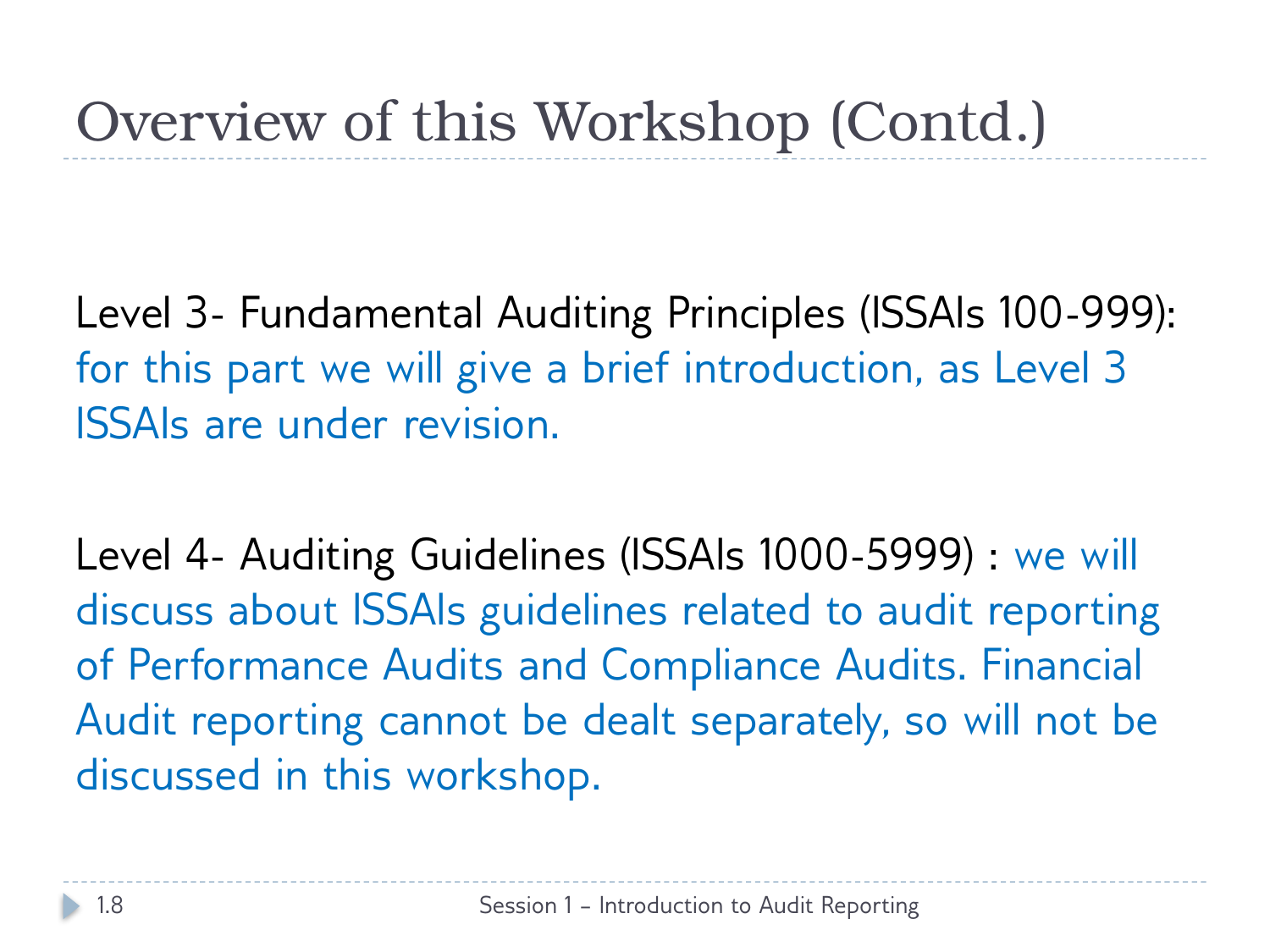

# Overview of this Workshop (Contd.)
Level 3- Fundamental Auditing Principles (ISSAIs 100-999): for this part we will give a brief introduction, as Level 3 ISSAIs are under revision.

Level 4- Auditing Guidelines (ISSAIs 1000-5999) : we will discuss about ISSAIs guidelines related to audit reporting of Performance Audits and Compliance Audits. Financial Audit reporting cannot be dealt separately, so will not be discussed in this workshop.

1.8
Session 1 – Introduction to Audit Reporting